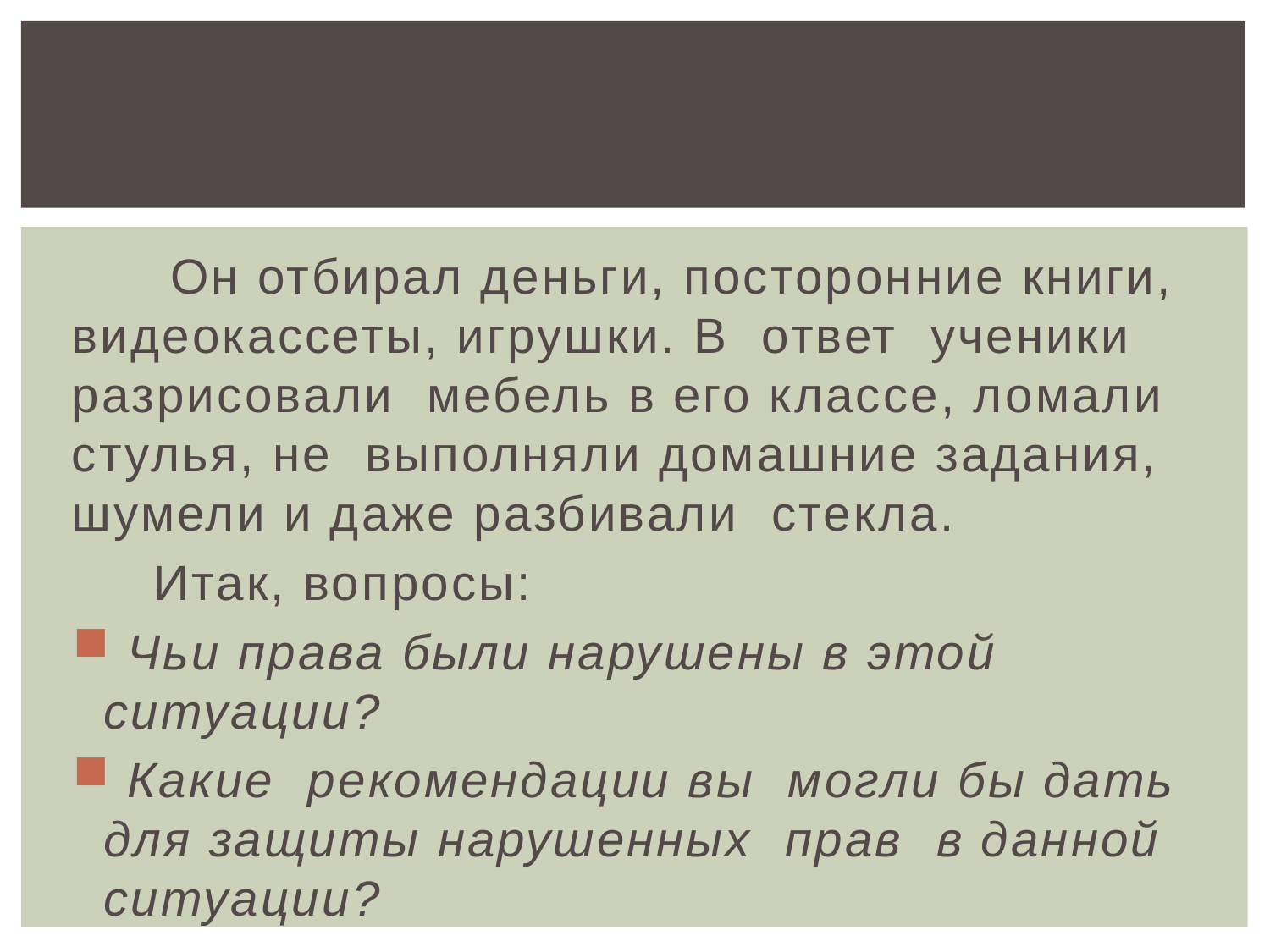

Он отбирал деньги, посторонние книги, видеокассеты, игрушки. В  ответ  ученики  разрисовали  мебель в его классе, ломали стулья, не  выполняли домашние задания, шумели и даже разбивали  стекла.
     Итак, вопросы:
 Чьи права были нарушены в этой ситуации?
 Какие  рекомендации вы  могли бы дать для защиты нарушенных  прав  в данной ситуации?